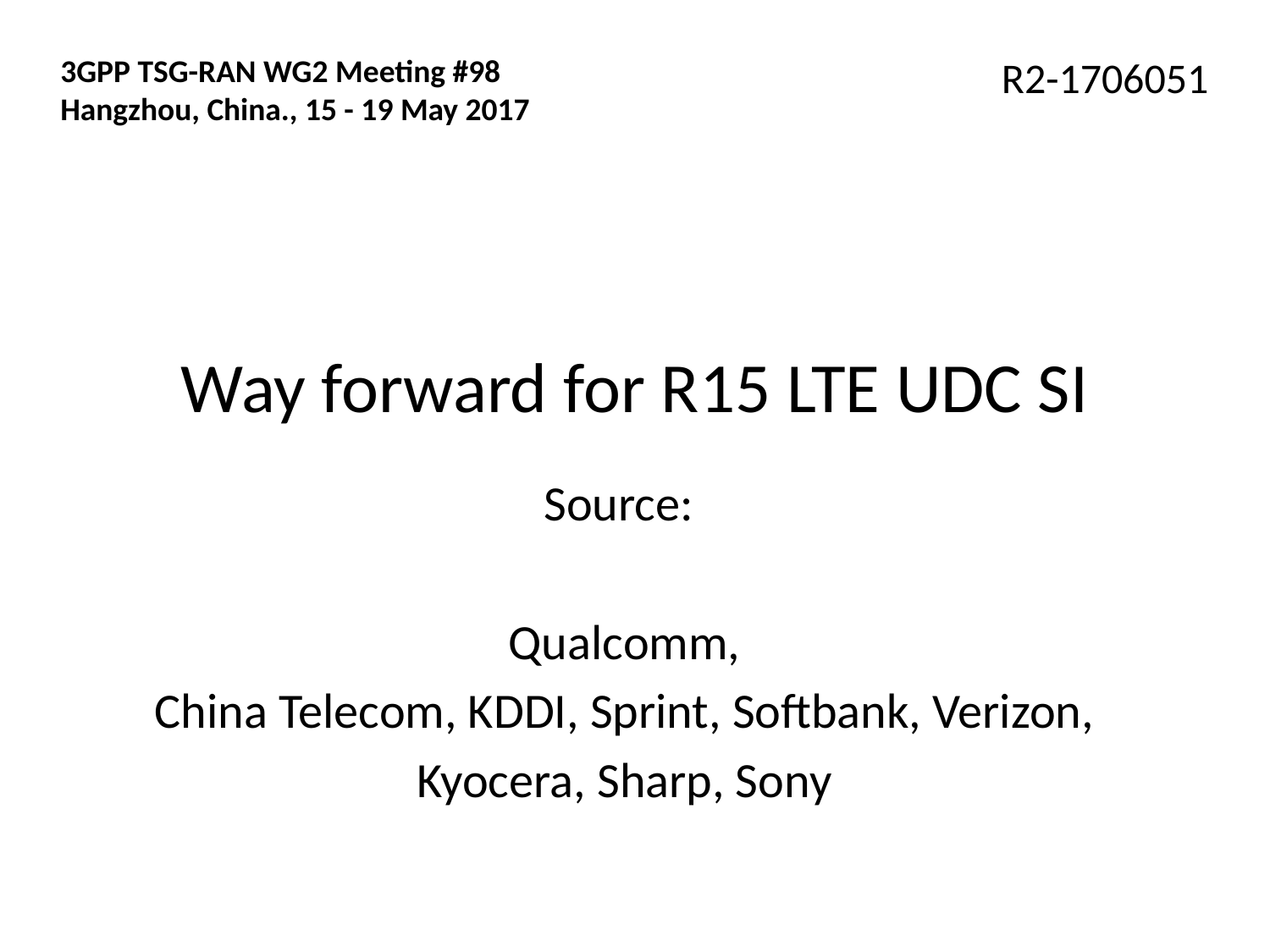

3GPP TSG-RAN WG2 Meeting #98
Hangzhou, China., 15 - 19 May 2017
R2-1706051
# Way forward for R15 LTE UDC SI
Source:

Qualcomm,
China Telecom, KDDI, Sprint, Softbank, Verizon,
Kyocera, Sharp, Sony